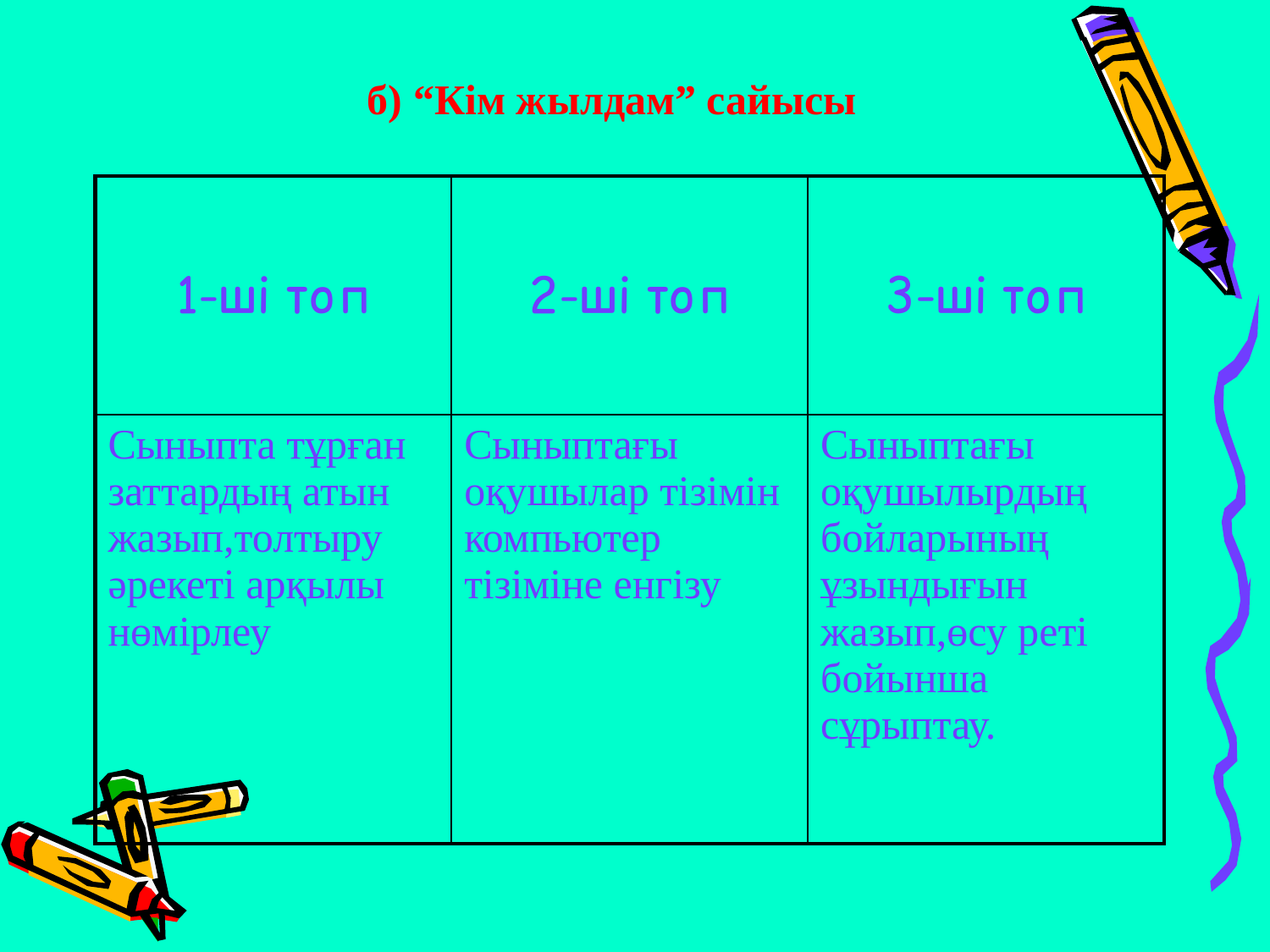

б) “Кім жылдам” сайысы
| 1-ші топ | 2-ші топ | 3-ші топ |
| --- | --- | --- |
| Сыныпта тұрған заттардың атын жазып,толтыру әрекеті арқылы нөмірлеу | Сыныптағы оқушылар тізімін компьютер тізіміне енгізу | Сыныптағы оқушылырдың бойларының ұзындығын жазып,өсу реті бойынша сұрыптау. |